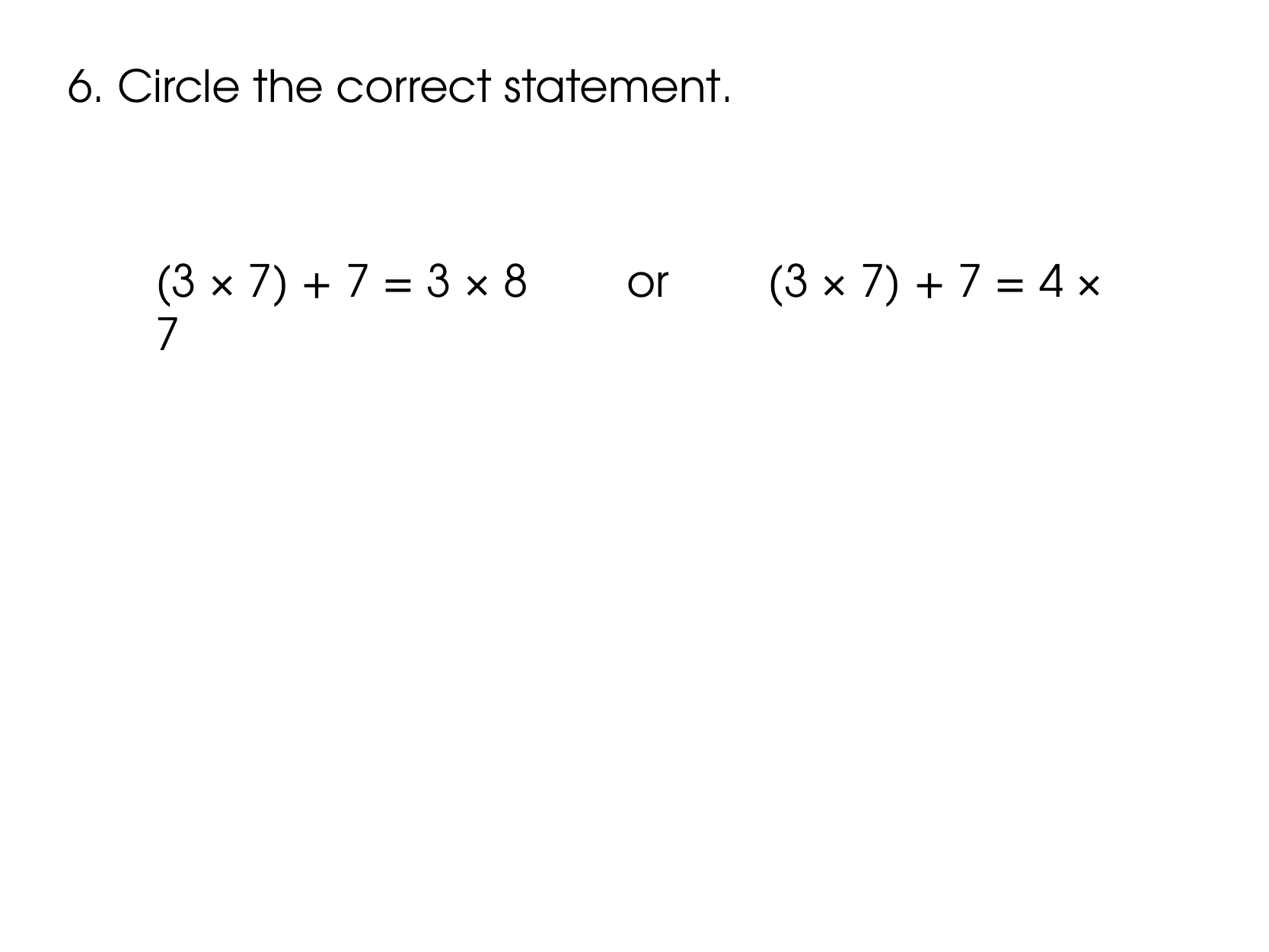

6. Circle the correct statement.
(3 × 7) + 7 = 3 × 8        or        (3 × 7) + 7 = 4 × 7